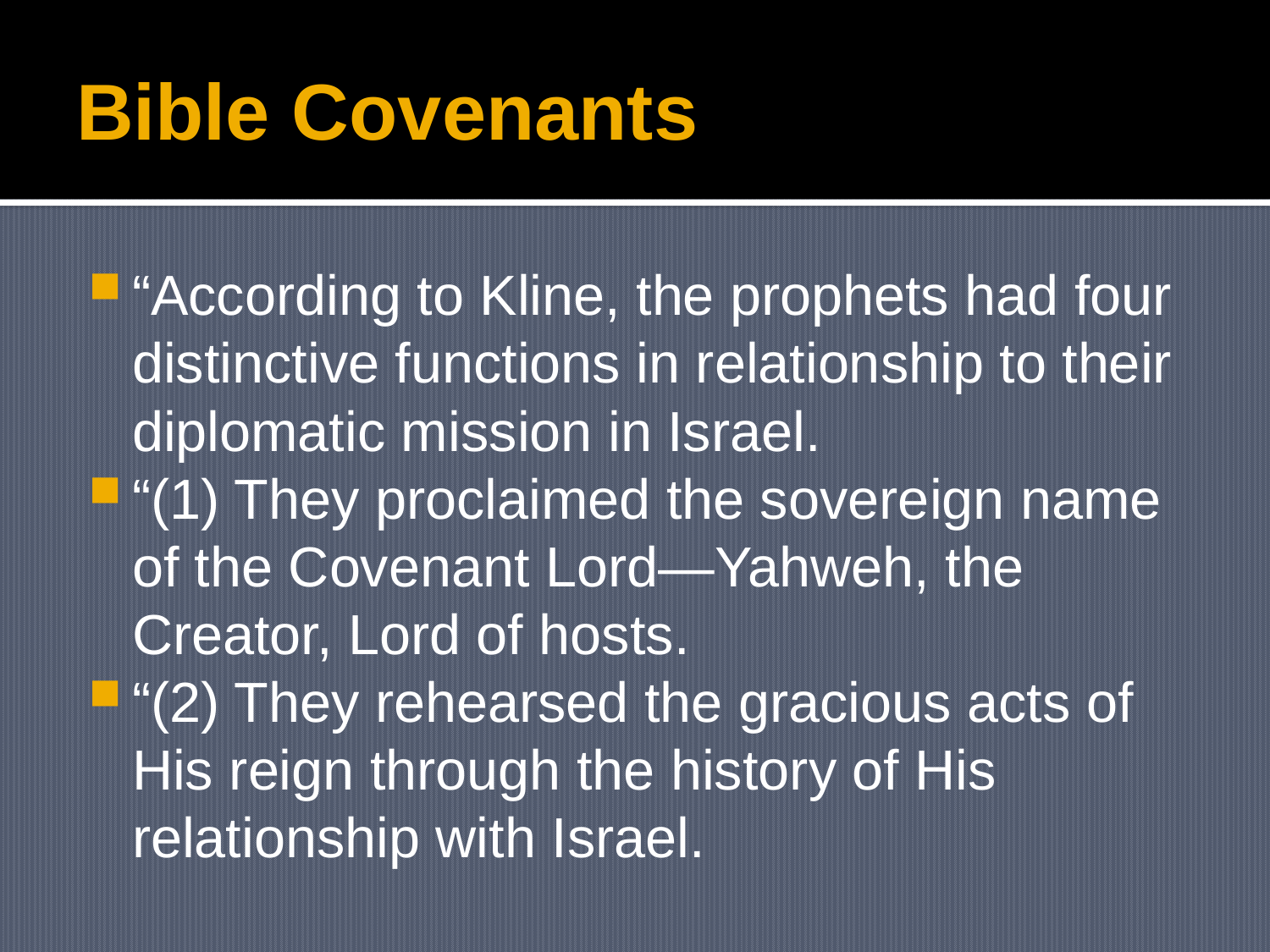

# Bible Covenants
“According to Kline, the prophets had four distinctive functions in relationship to their diplomatic mission in Israel.
“(1) They proclaimed the sovereign name of the Covenant Lord—Yahweh, the Creator, Lord of hosts.
“(2) They rehearsed the gracious acts of His reign through the history of His relationship with Israel.